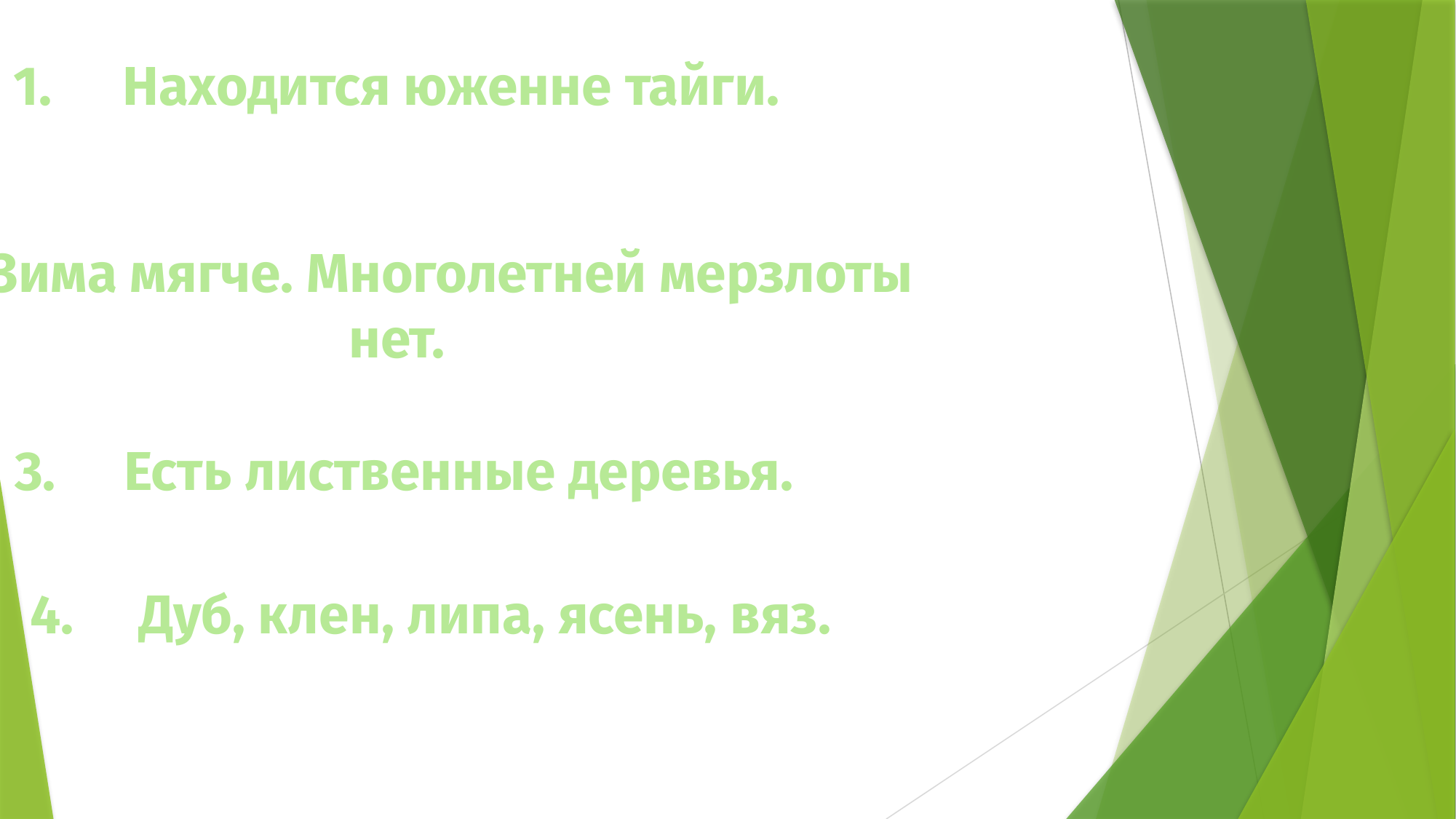

1.	Находится юженне тайги.
2.	Зима мягче. Многолетней мерзлоты нет.
3.	Есть лиственные деревья.
4.	Дуб, клен, липа, ясень, вяз.